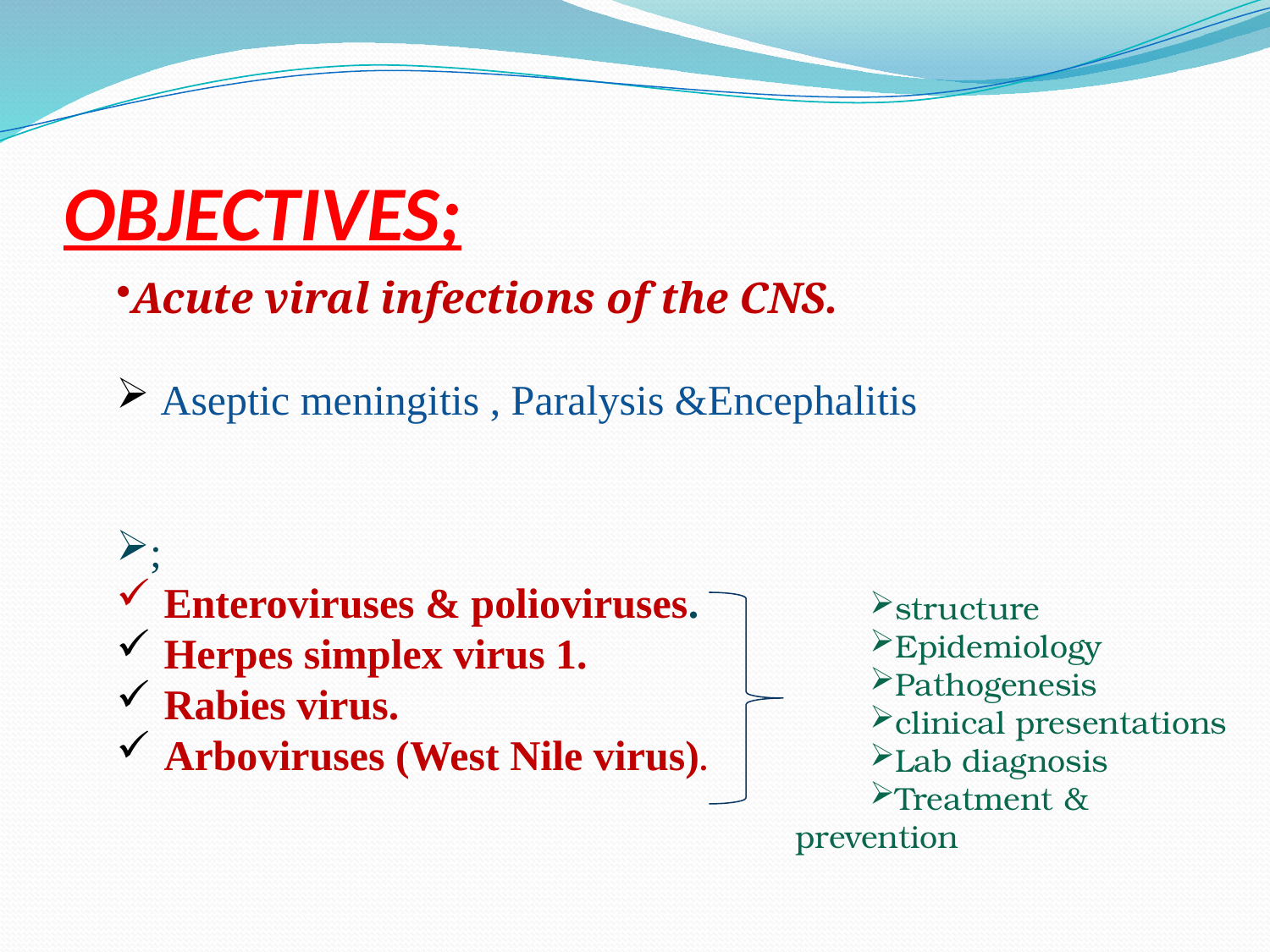

# OBJECTIVES;

Acute viral infections of the CNS.

 Aseptic meningitis , Paralysis &Encephalitis

;
Enteroviruses & polioviruses.
Herpes simplex virus 1.
Rabies virus.
Arboviruses (West Nile virus).
structure
Epidemiology
Pathogenesis
clinical presentations
Lab diagnosis
Treatment & prevention